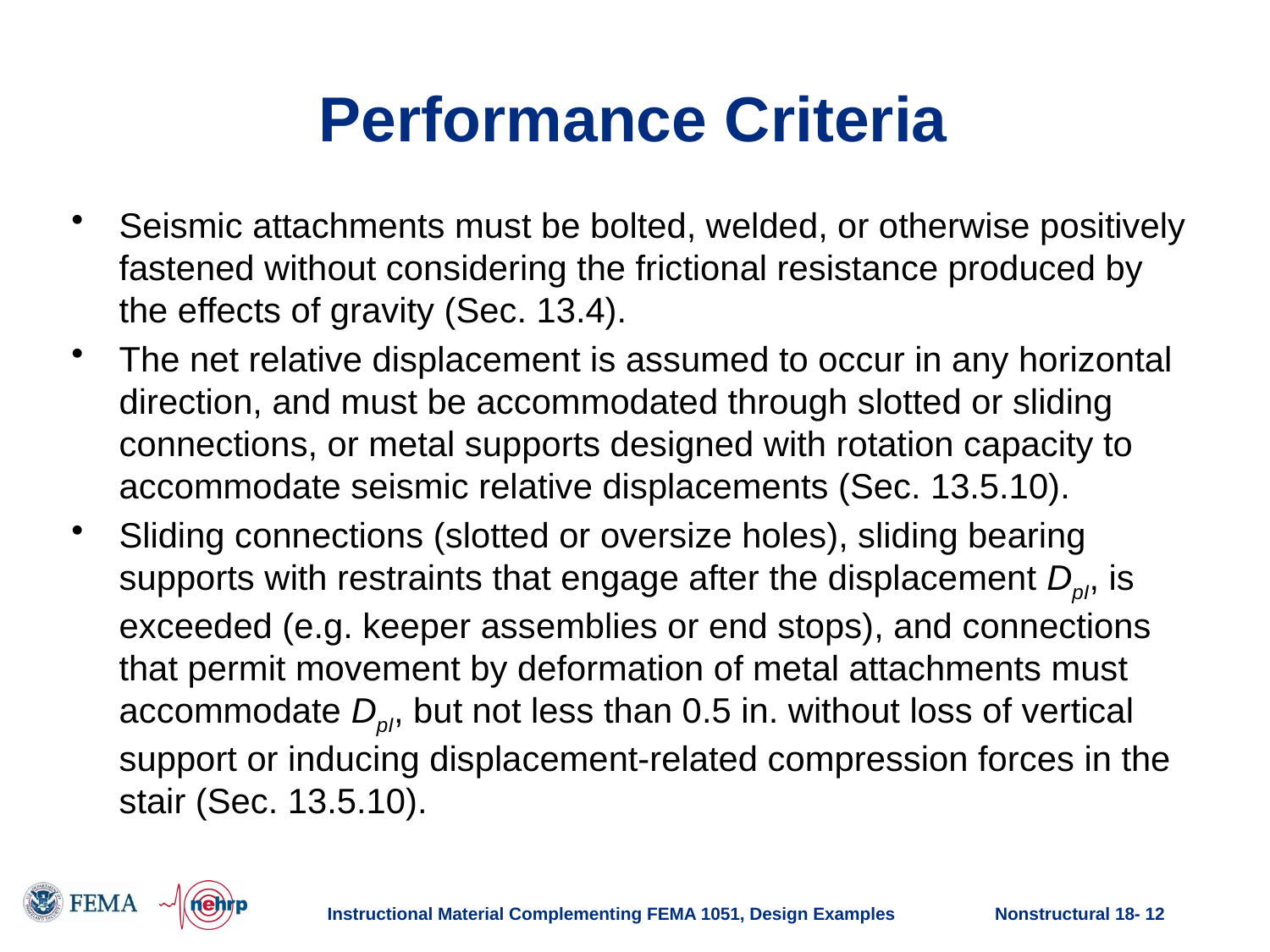

# Performance Criteria
Seismic attachments must be bolted, welded, or otherwise positively fastened without considering the frictional resistance produced by the effects of gravity (Sec. 13.4).
The net relative displacement is assumed to occur in any horizontal direction, and must be accommodated through slotted or sliding connections, or metal supports designed with rotation capacity to accommodate seismic relative displacements (Sec. 13.5.10).
Sliding connections (slotted or oversize holes), sliding bearing supports with restraints that engage after the displacement DpI, is exceeded (e.g. keeper assemblies or end stops), and connections that permit movement by deformation of metal attachments must accommodate DpI, but not less than 0.5 in. without loss of vertical support or inducing displacement-related compression forces in the stair (Sec. 13.5.10).

Instructional Material Complementing FEMA 1051, Design Examples
Nonstructural 18- 12